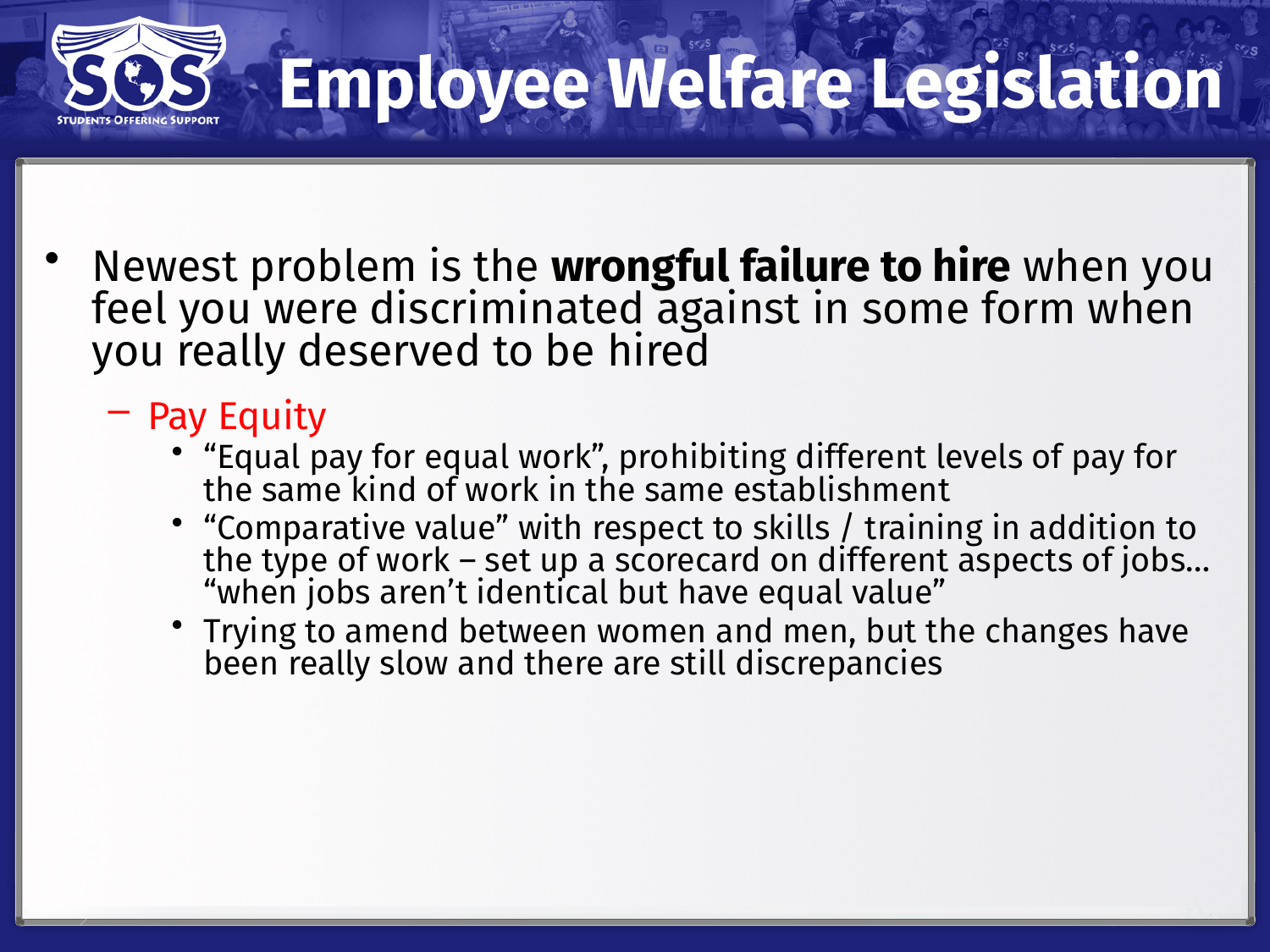

# Employee Welfare Legislation

Newest problem is the wrongful failure to hire when you feel you were discriminated against in some form when you really deserved to be hired

Pay Equity
“Equal pay for equal work”, prohibiting different levels of pay for the same kind of work in the same establishment
“Comparative value” with respect to skills / training in addition to the type of work – set up a scorecard on different aspects of jobs… “when jobs aren’t identical but have equal value”
Trying to amend between women and men, but the changes have been really slow and there are still discrepancies